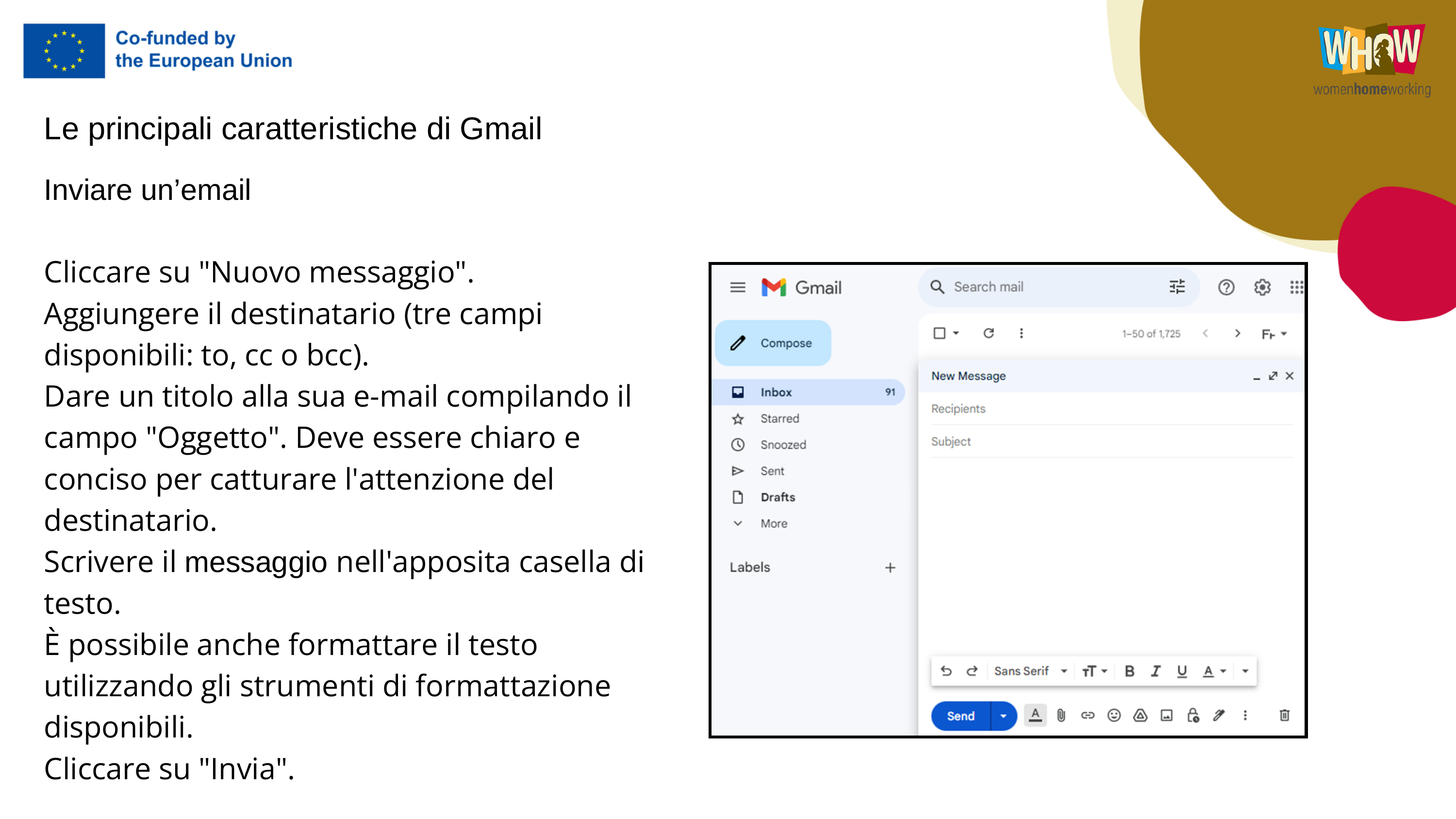

Le principali caratteristiche di Gmail
Inviare un’email

Cliccare su "Nuovo messaggio".
Aggiungere il destinatario (tre campi disponibili: to, cc o bcc).
Dare un titolo alla sua e-mail compilando il campo "Oggetto". Deve essere chiaro e conciso per catturare l'attenzione del destinatario.
Scrivere il messaggio nell'apposita casella di testo.
È possibile anche formattare il testo utilizzando gli strumenti di formattazione disponibili.
Cliccare su "Invia".